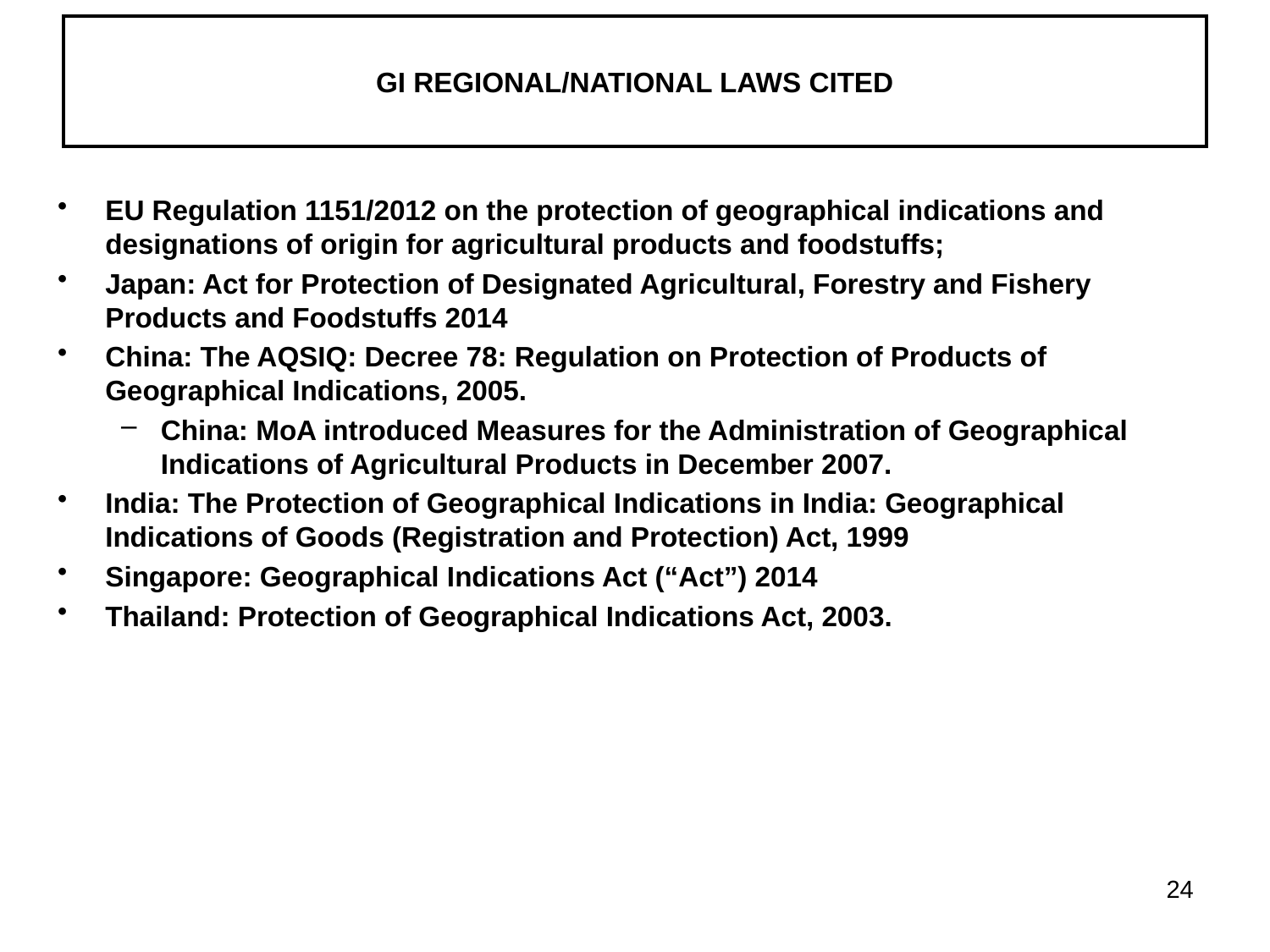

# GI REGIONAL/NATIONAL LAWS CITED
EU Regulation 1151/2012 on the protection of geographical indications and designations of origin for agricultural products and foodstuffs;
Japan: Act for Protection of Designated Agricultural, Forestry and Fishery Products and Foodstuffs 2014
China: The AQSIQ: Decree 78: Regulation on Protection of Products of Geographical Indications, 2005.
China: MoA introduced Measures for the Administration of Geographical Indications of Agricultural Products in December 2007.
India: The Protection of Geographical Indications in India: Geographical Indications of Goods (Registration and Protection) Act, 1999
Singapore: Geographical Indications Act (“Act”) 2014
Thailand: Protection of Geographical Indications Act, 2003.

24